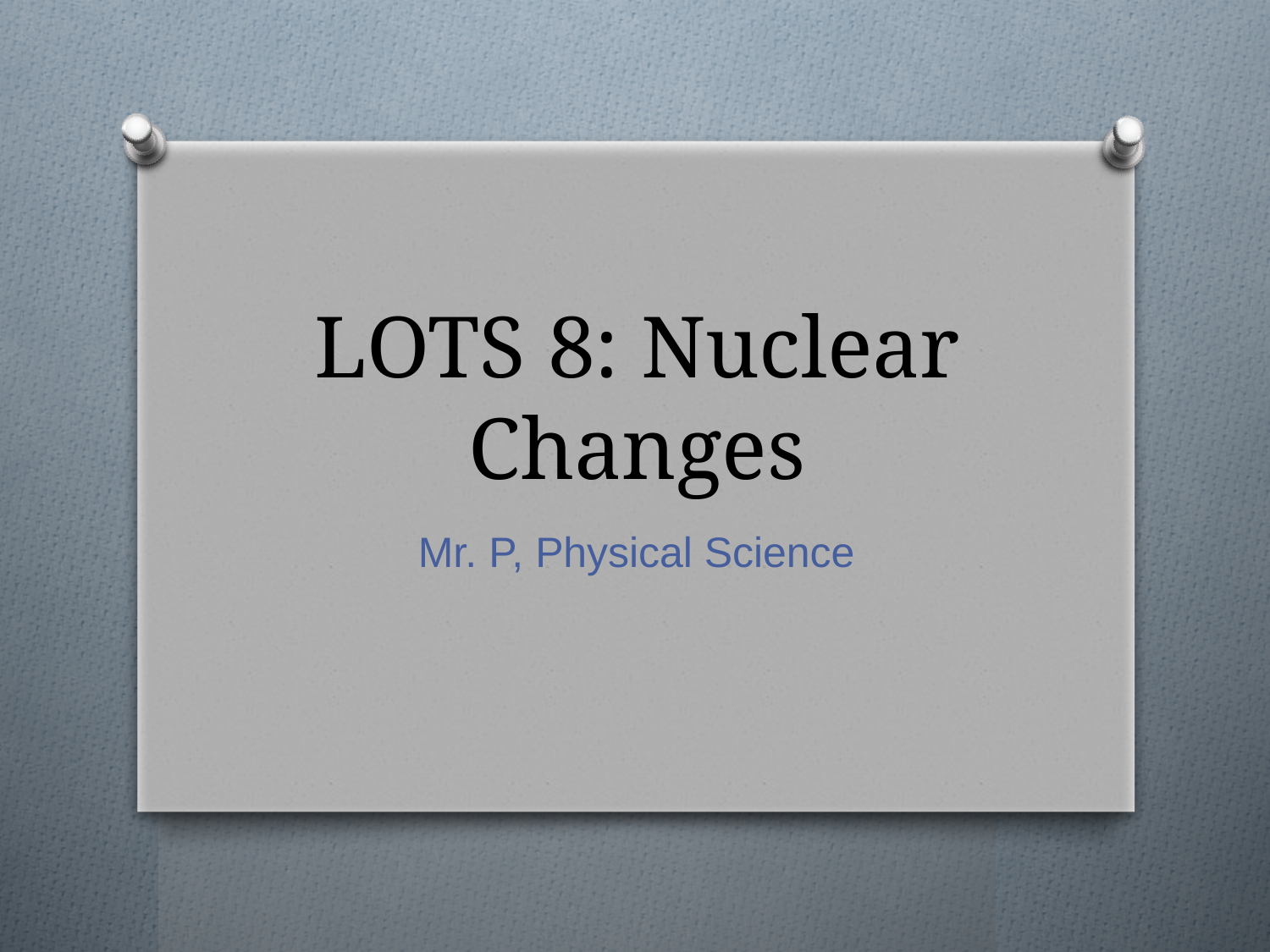

# LOTS 8: Nuclear Changes
Mr. P, Physical Science